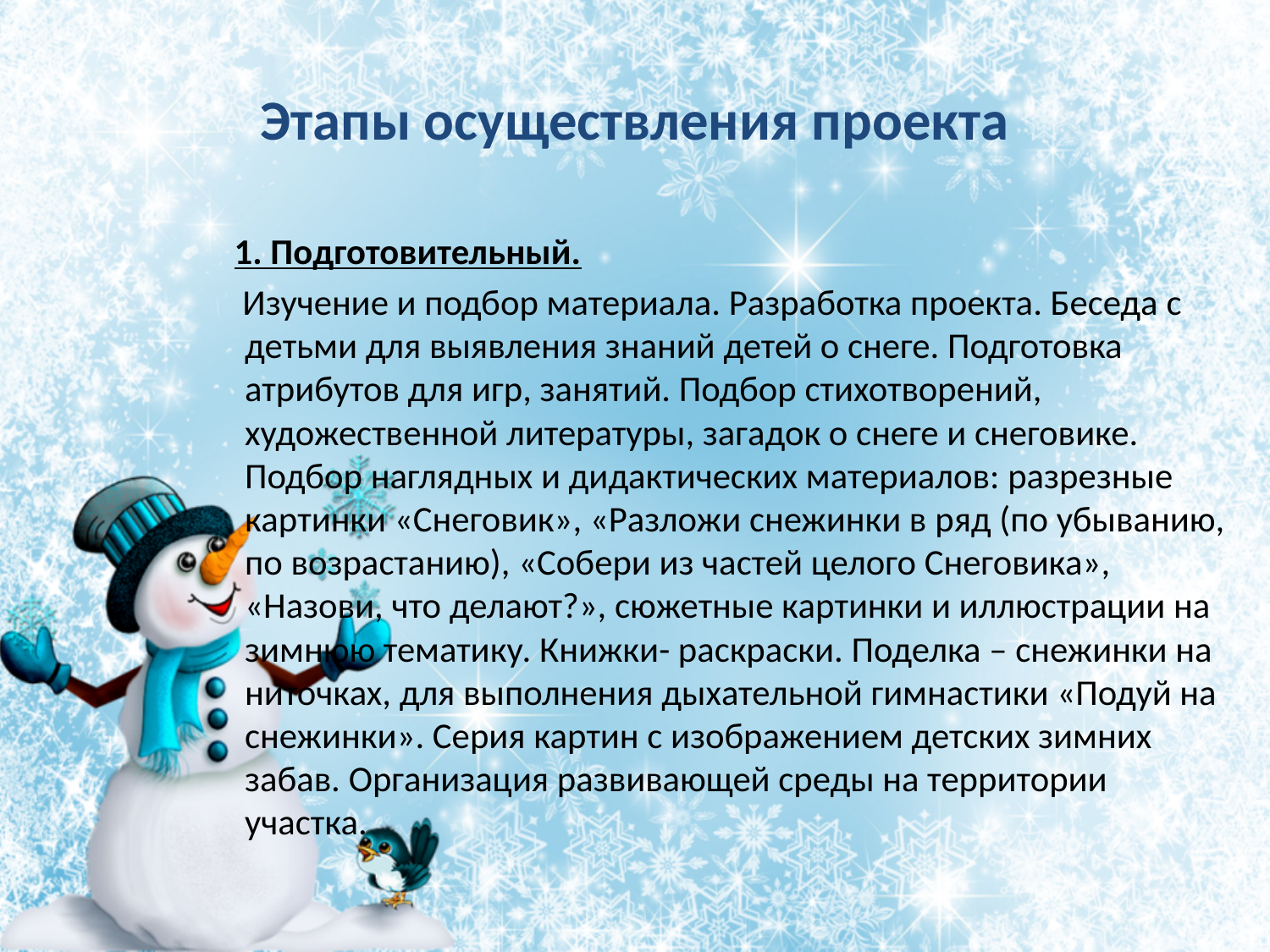

# Этапы осуществления проекта
    1. Подготовительный.
     Изучение и подбор материала. Разработка проекта. Беседа с детьми для выявления знаний детей о снеге. Подготовка атрибутов для игр, занятий. Подбор стихотворений, художественной литературы, загадок о снеге и снеговике. Подбор наглядных и дидактических материалов: разрезные картинки «Снеговик», «Разложи снежинки в ряд (по убыванию, по возрастанию), «Собери из частей целого Снеговика», «Назови, что делают?», сюжетные картинки и иллюстрации на зимнюю тематику. Книжки- раскраски. Поделка – снежинки на ниточках, для выполнения дыхательной гимнастики «Подуй на снежинки». Серия картин с изображением детских зимних забав. Организация развивающей среды на территории участка.